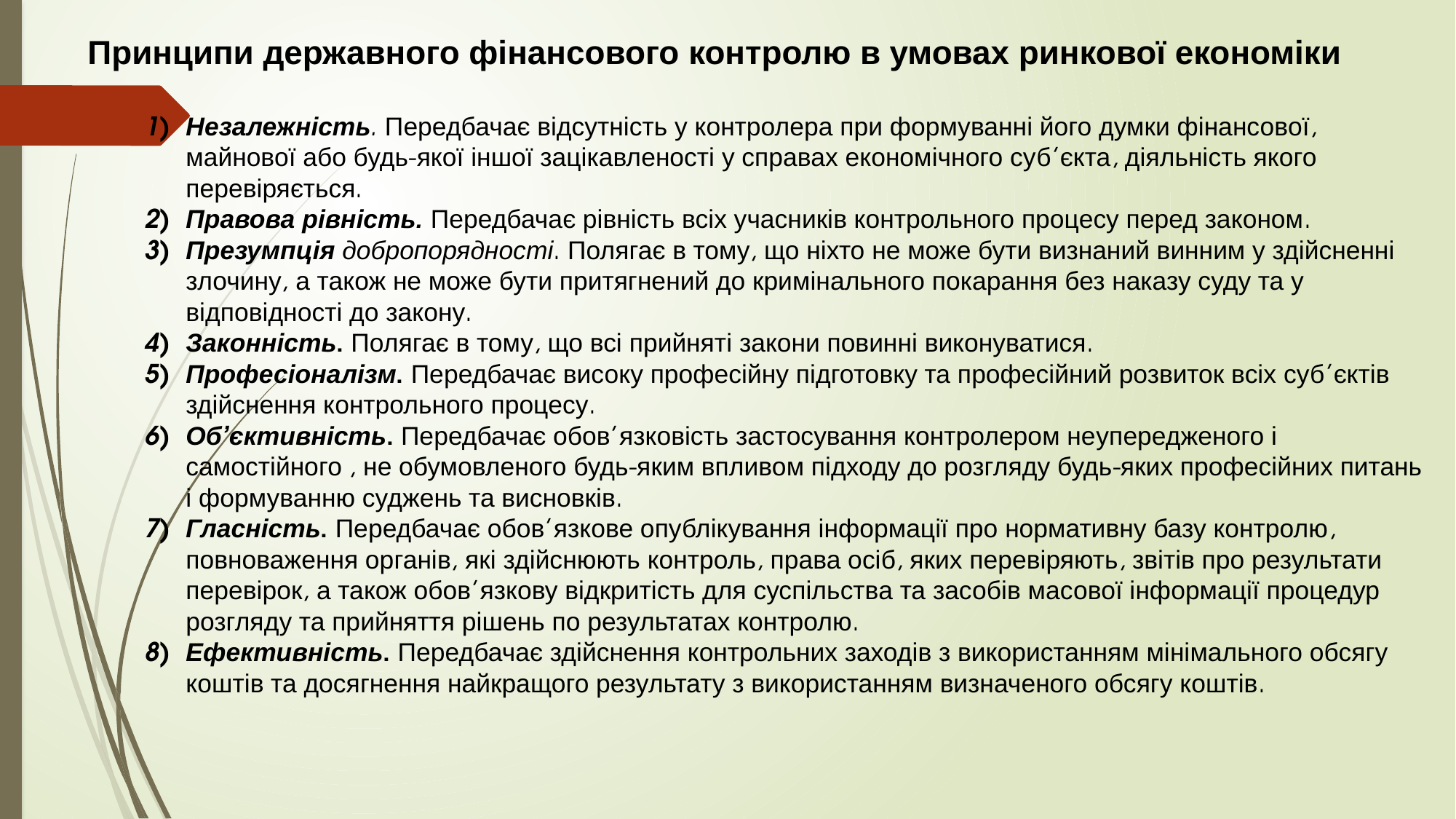

Принципи державного фінансового контролю в умовах ринкової економіки

Незалежність. Передбачає відсутність у контролера при формуванні його думки фінансової, майнової або будь-якої іншої зацікавленості у справах економічного суб’єкта, діяльність якого перевіряється.
Правова рівність. Передбачає рівність всіх учасників контрольного процесу перед законом.
Презумпція добропорядності. Полягає в тому, що ніхто не може бути визнаний винним у здійсненні злочину, а також не може бути притягнений до кримінального покарання без наказу суду та у відповідності до закону.
Законність. Полягає в тому, що всі прийняті закони повинні виконуватися.
Професіоналізм. Передбачає високу професійну підготовку та професійний розвиток всіх суб’єктів здійснення контрольного процесу.
Об’єктивність. Передбачає обов’язковість застосування контролером неупередженого і самостійного , не обумовленого будь-яким впливом підходу до розгляду будь-яких професійних питань і формуванню суджень та висновків.
Гласність. Передбачає обов’язкове опублікування інформації про нормативну базу контролю, повноваження органів, які здійснюють контроль, права осіб, яких перевіряють, звітів про результати перевірок, а також обов’язкову відкритість для суспільства та засобів масової інформації процедур розгляду та прийняття рішень по результатах контролю.
Ефективність. Передбачає здійснення контрольних заходів з використанням мінімального обсягу коштів та досягнення найкращого результату з використанням визначеного обсягу коштів.